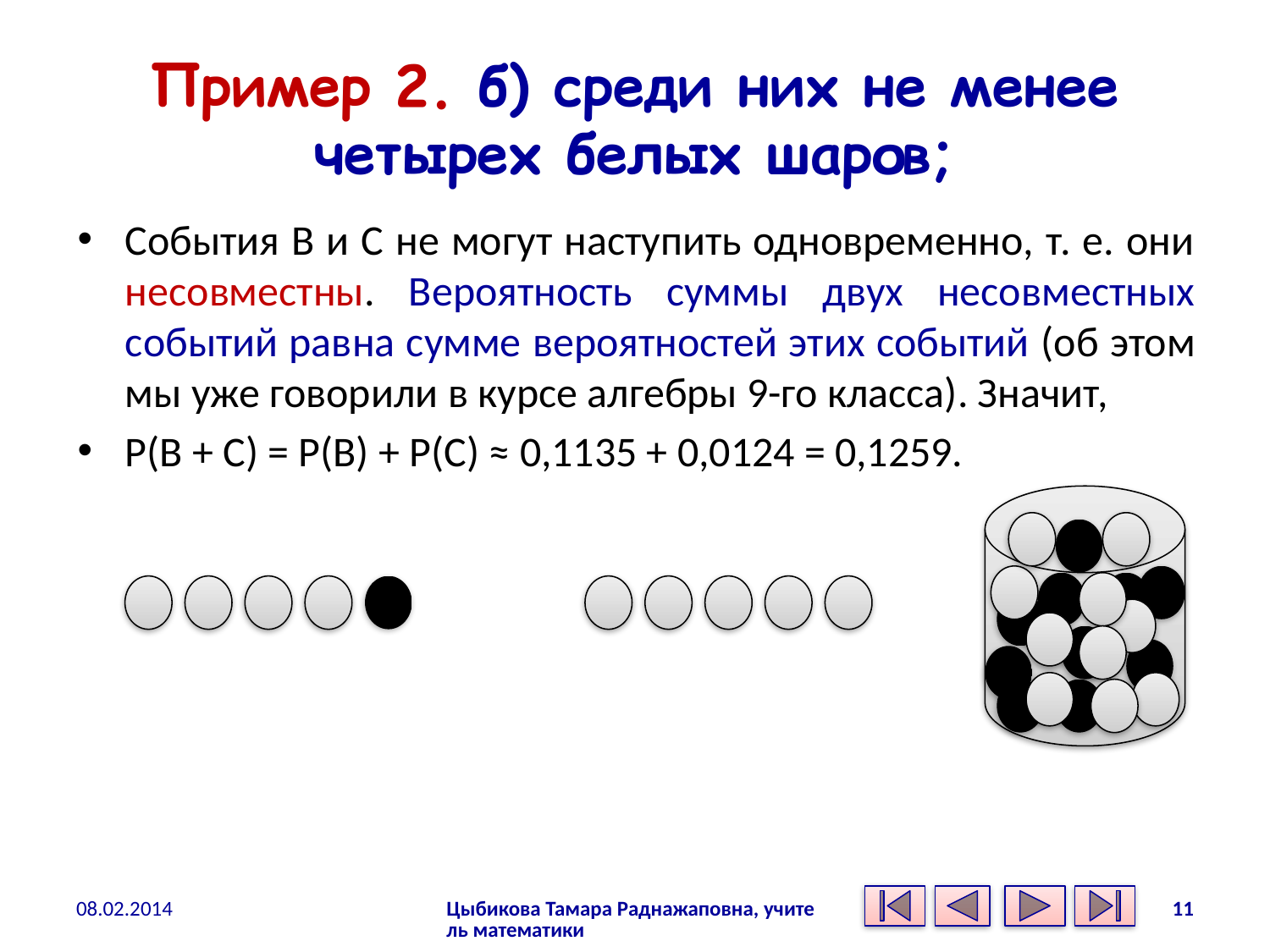

# Пример 2. б) среди них не менее четырех белых шаров;
События В и С не могут наступить одновременно, т. е. они несовместны. Вероятность суммы двух несовместных событий равна сумме вероятностей этих событий (об этом мы уже говорили в курсе алгебры 9-го класса). Значит,
Р(В + С) = Р(В) + Р(С) ≈ 0,1135 + 0,0124 = 0,1259.

08.02.2014
Цыбикова Тамара Раднажаповна, учитель математики
11